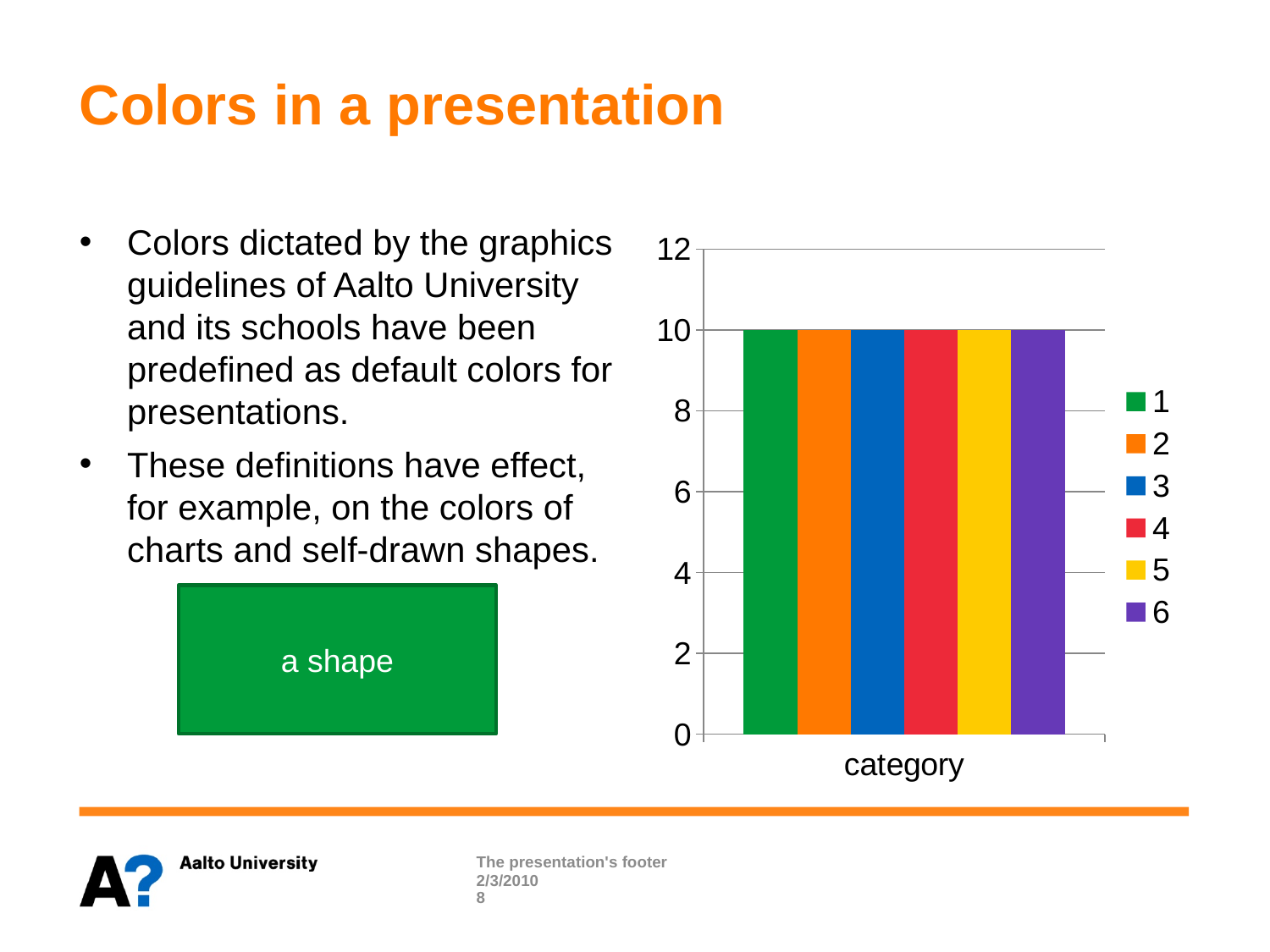

# Colors in a presentation
Colors dictated by the graphics guidelines of Aalto University and its schools have been predefined as default colors for presentations.
These definitions have effect, for example, on the colors of charts and self-drawn shapes.

### Chart

| Category | 1 | 2 | 3 | 4 | 5 | 6 |
|---|---|---|---|---|---|---|
| category | 10.0 | 10.0 | 10.0 | 10.0 | 10.0 | 10.0 |
a shape

The presentation's footer
2/3/2010
8